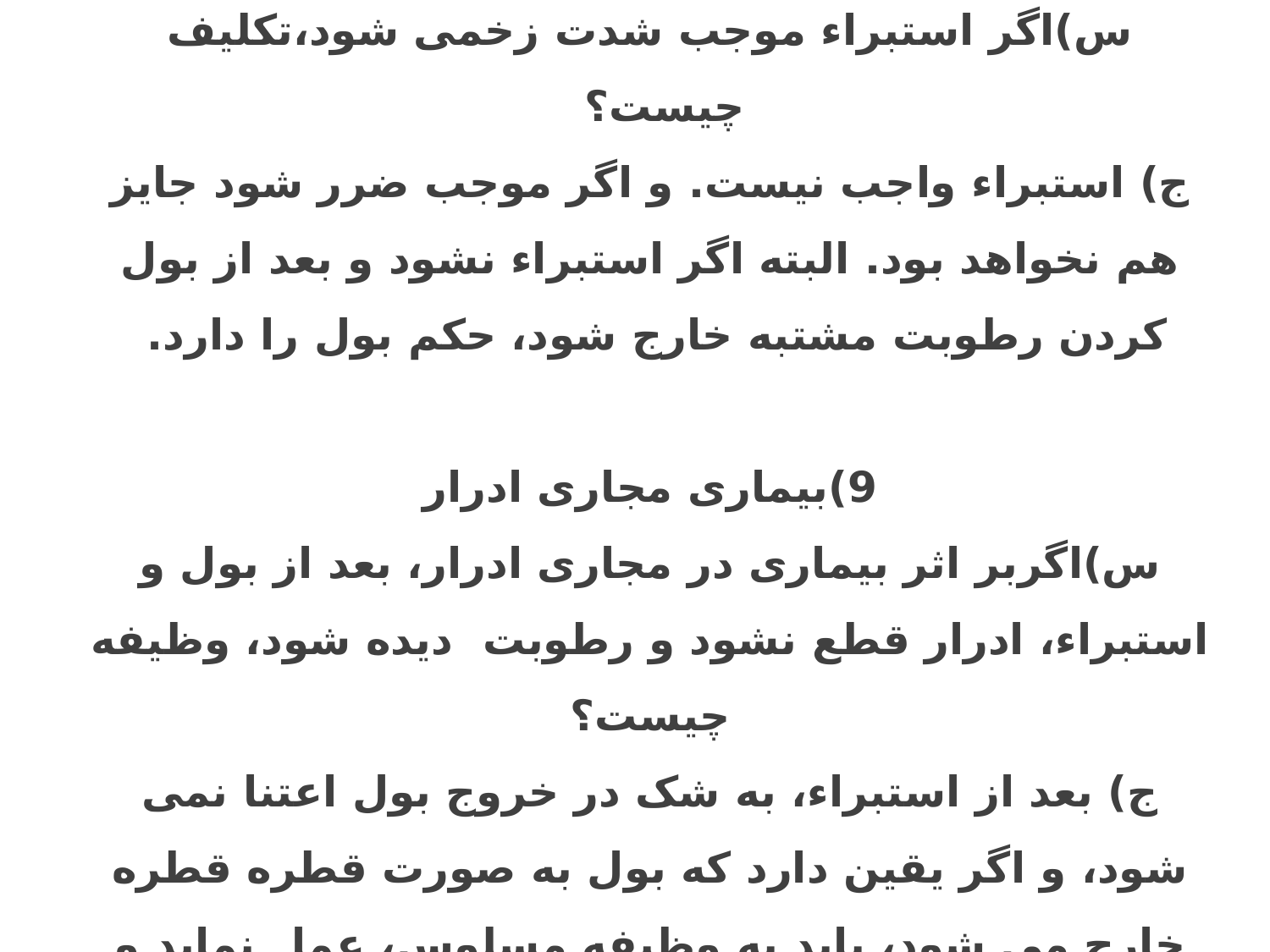

8)استبراء و زخم
س)اگر استبراء موجب شدت زخمی شود،تکلیف چیست؟
ج) استبراء واجب نیست. و اگر موجب ضرر شود جایز هم نخواهد بود. البته اگر استبراء نشود و بعد از بول کردن رطوبت مشتبه خارج شود، حکم بول را دارد.

9)بیماری مجارى ادرار
س)اگربر اثر بیمارى در مجارى ادرار، بعد از بول و استبراء، ادرار قطع نشود و رطوبت  دیده شود، وظیفه چیست؟
ج) بعد از استبراء، به شک در خروج بول اعتنا نمى شود، و اگر یقین دارد که بول به صورت قطره قطره خارج مى شود، باید به وظیفه مسلوس، عمل نماید و تکلیفى زائد بر آن ندارد.